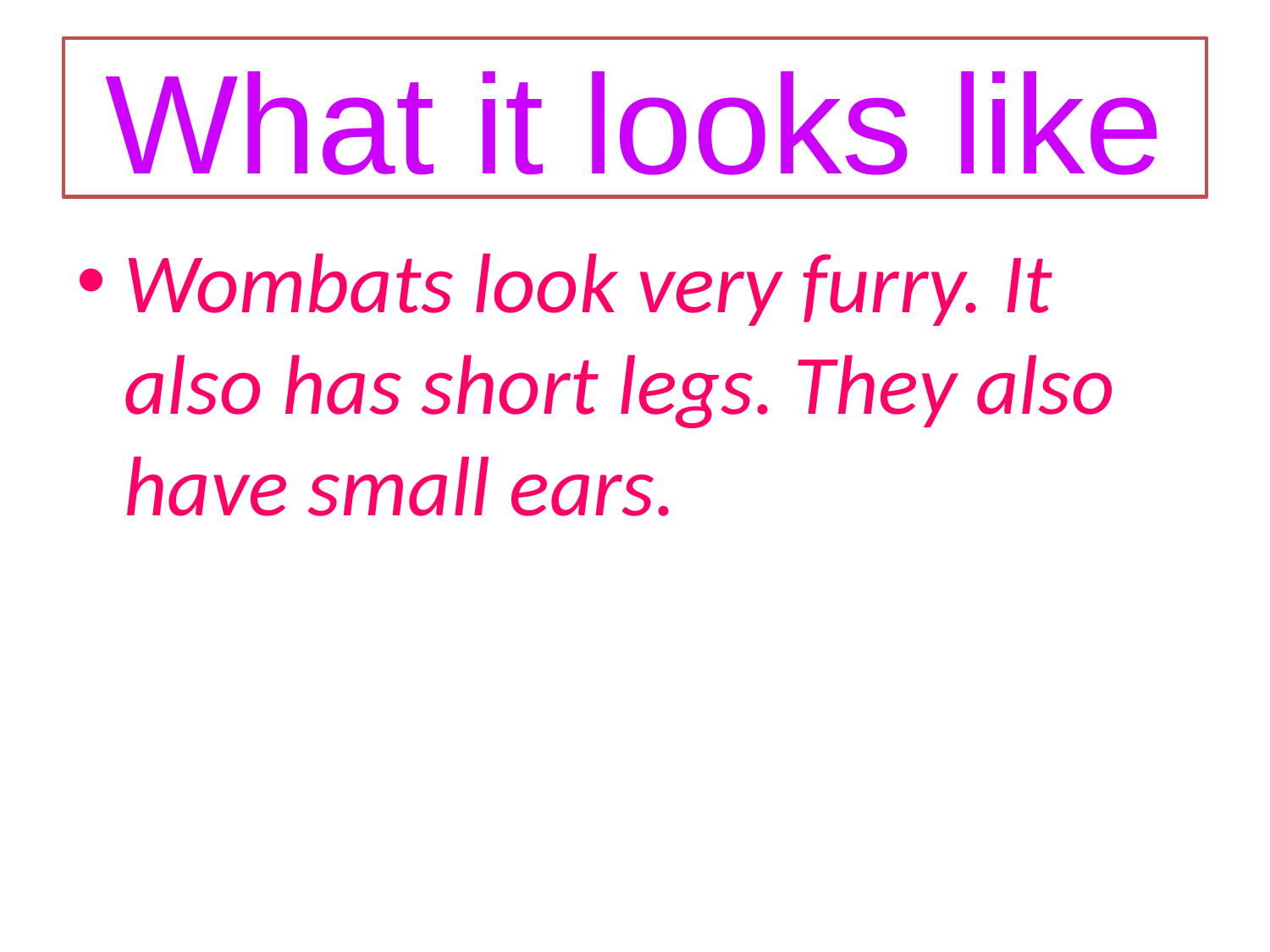

# What it looks like
Wombats look very furry. It also has short legs. They also have small ears.